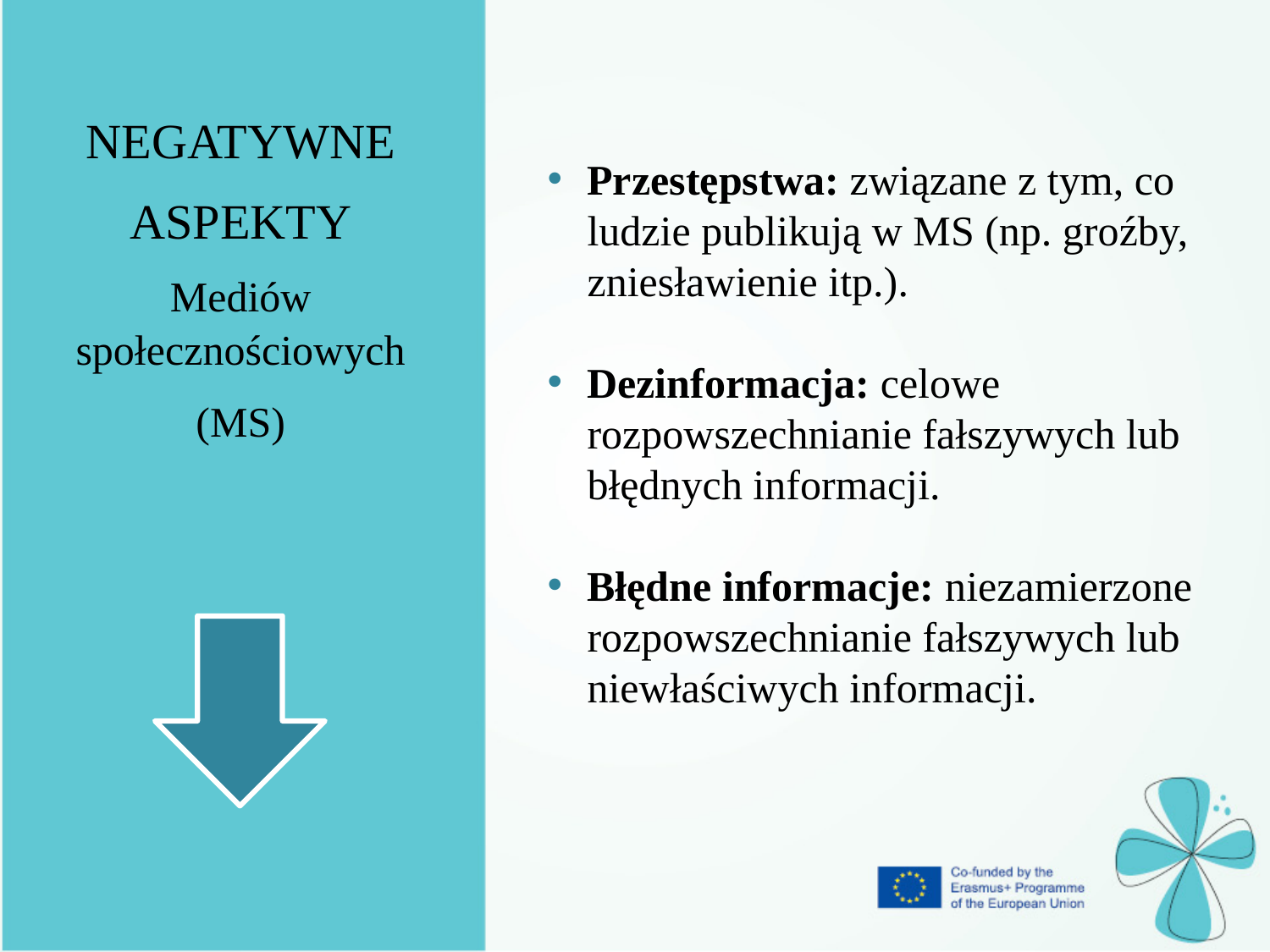

| Negatywne aspekty Mediów społecznościowych (MS) |
| --- |
Przestępstwa: związane z tym, co ludzie publikują w MS (np. groźby, zniesławienie itp.).
Dezinformacja: celowe rozpowszechnianie fałszywych lub błędnych informacji.

Błędne informacje: niezamierzone rozpowszechnianie fałszywych lub niewłaściwych informacji.